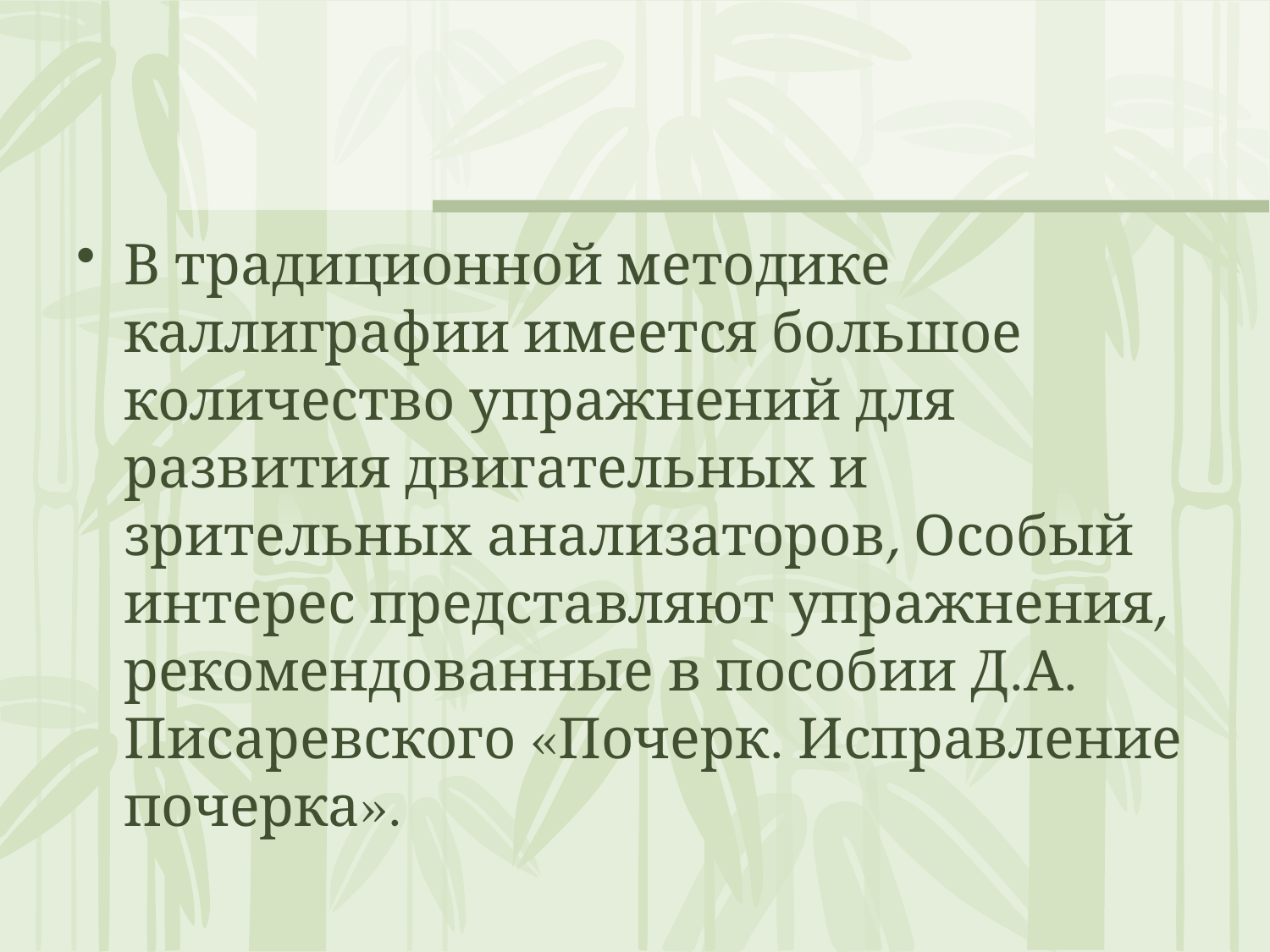

#
В традиционной методике каллиграфии имеется большое количество упражнений для развития двигательных и зрительных анализаторов, Особый интерес представляют упражнения, рекомендованные в пособии Д.А. Писаревского «Почерк. Исправление почерка».